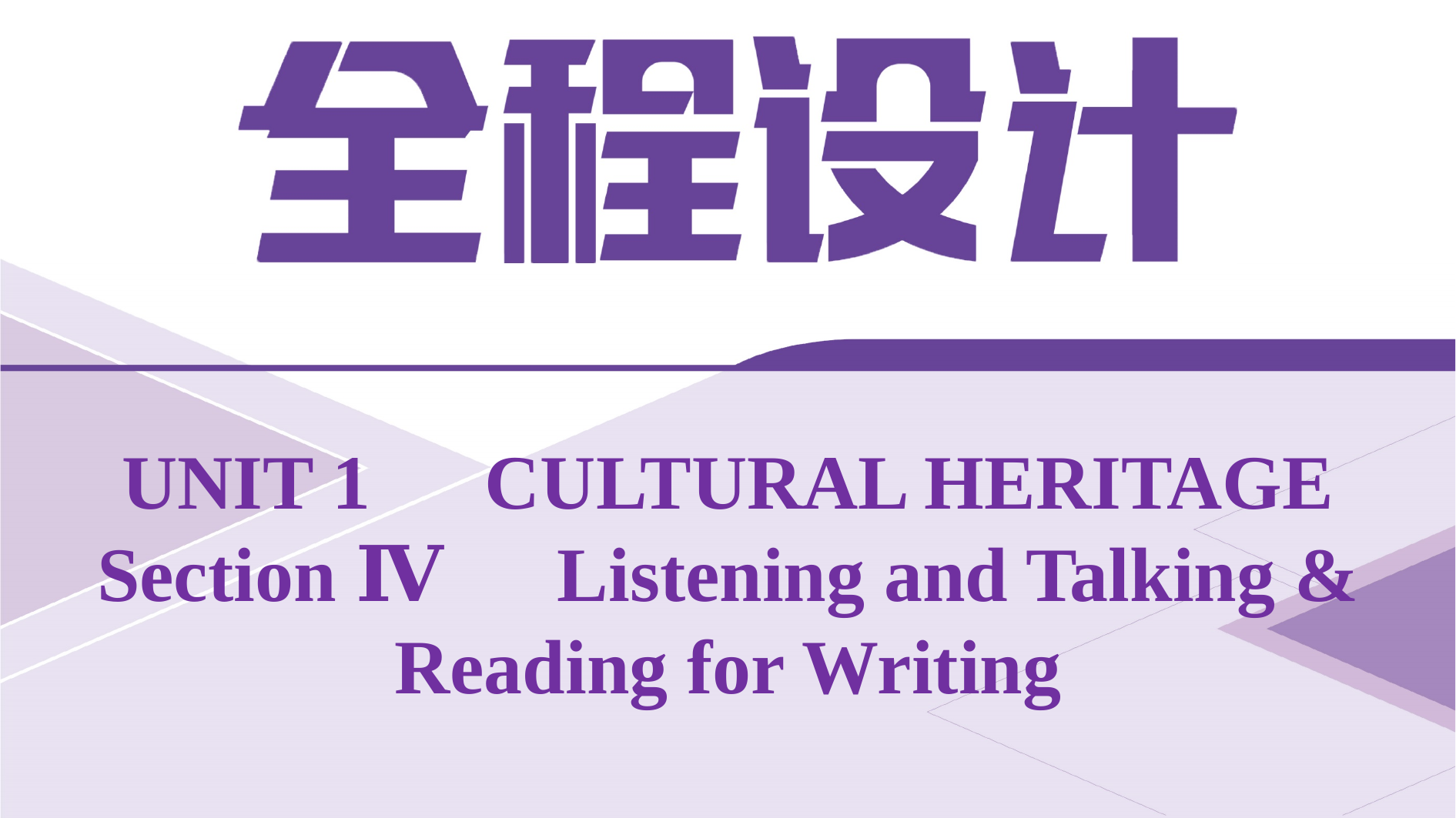

UNIT 1　CULTURAL HERITAGE
Section Ⅳ　Listening and Talking & Reading for Writing